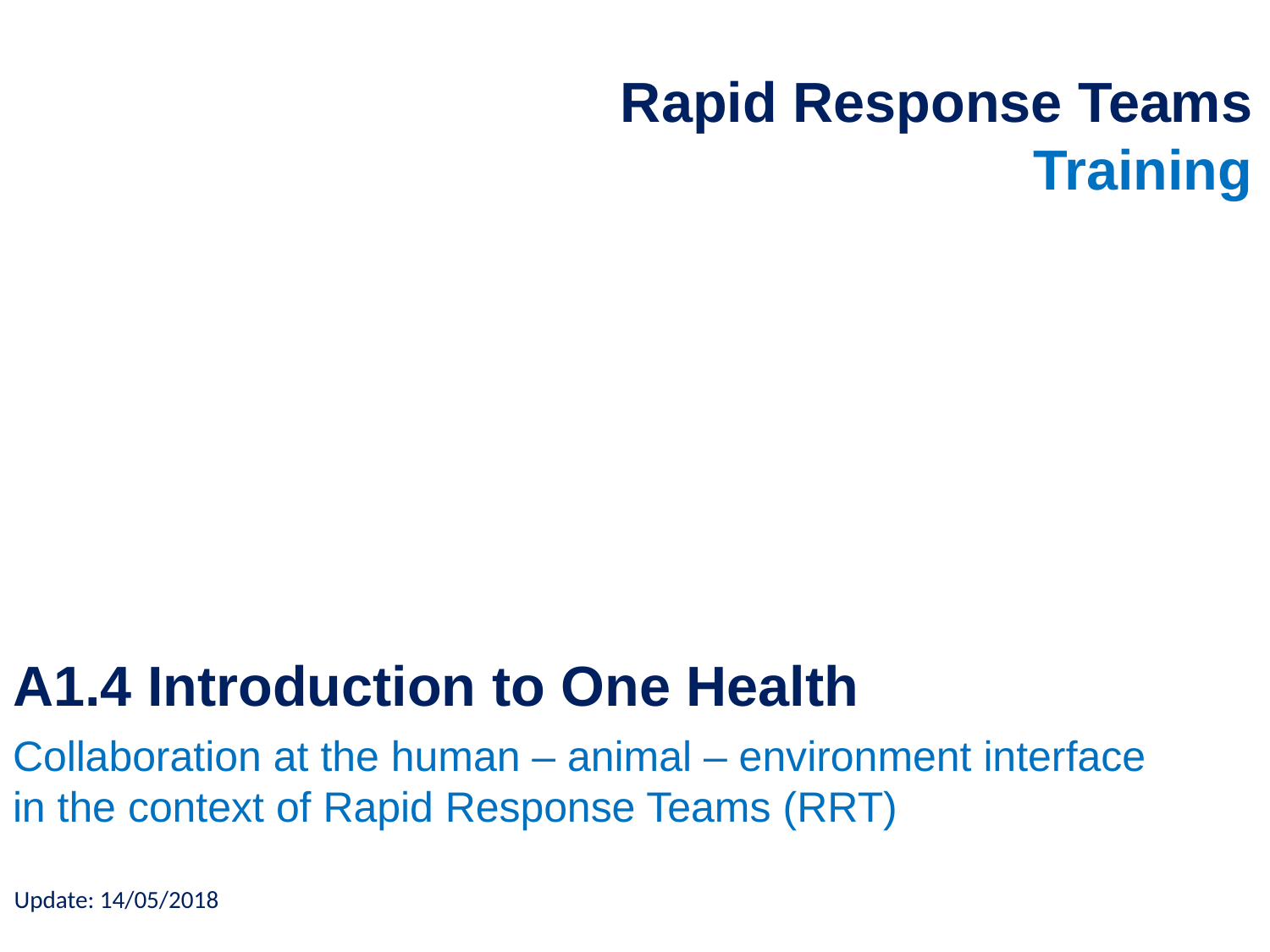

Rapid Response Teams Training
A1.4 Introduction to One Health
Collaboration at the human – animal – environment interface in the context of Rapid Response Teams (RRT)
Update: 14/05/2018